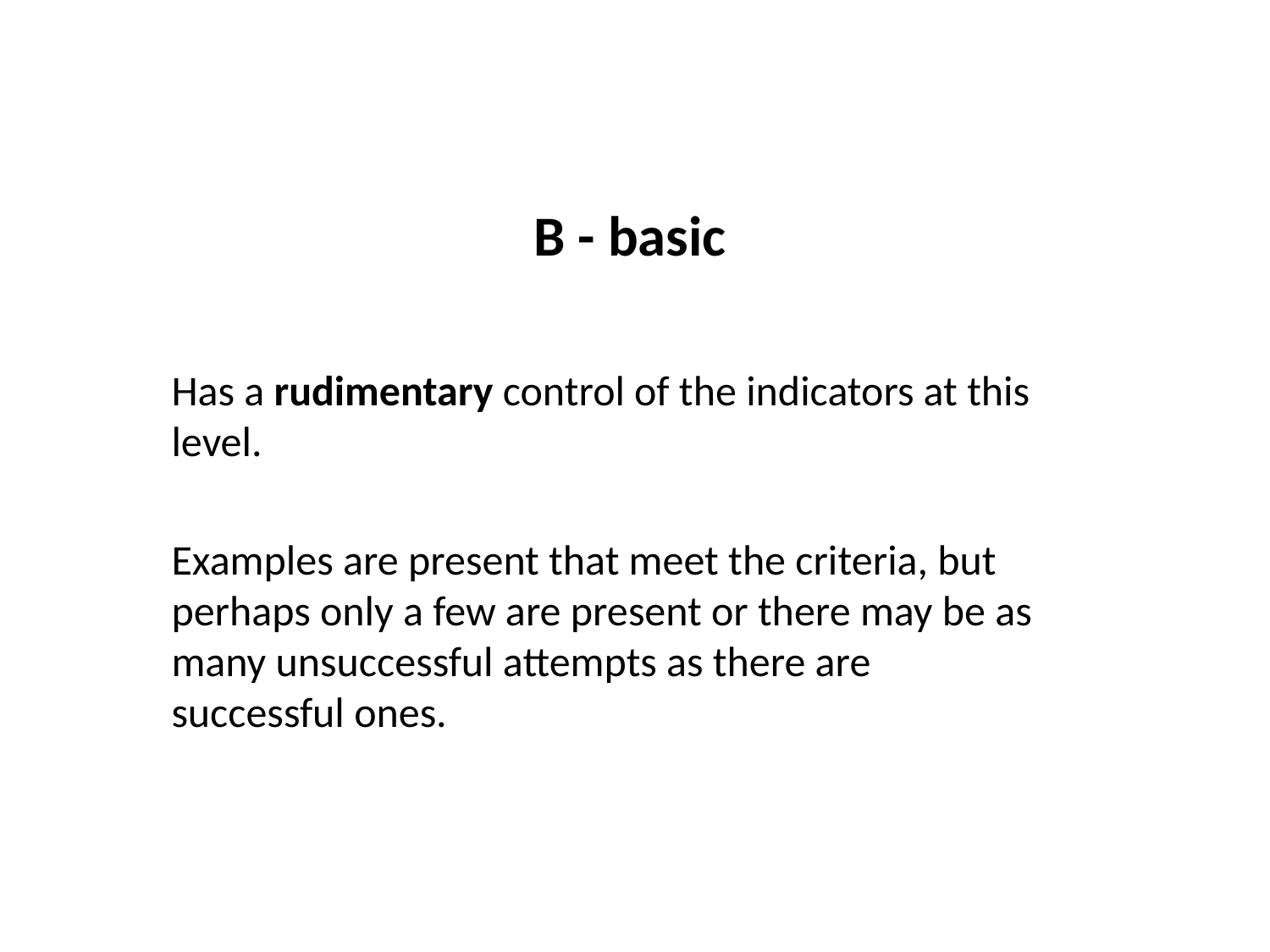

# B - basic
Has a rudimentary control of the indicators at this level.

Examples are present that meet the criteria, but perhaps only a few are present or there may be as many unsuccessful attempts as there are successful ones.